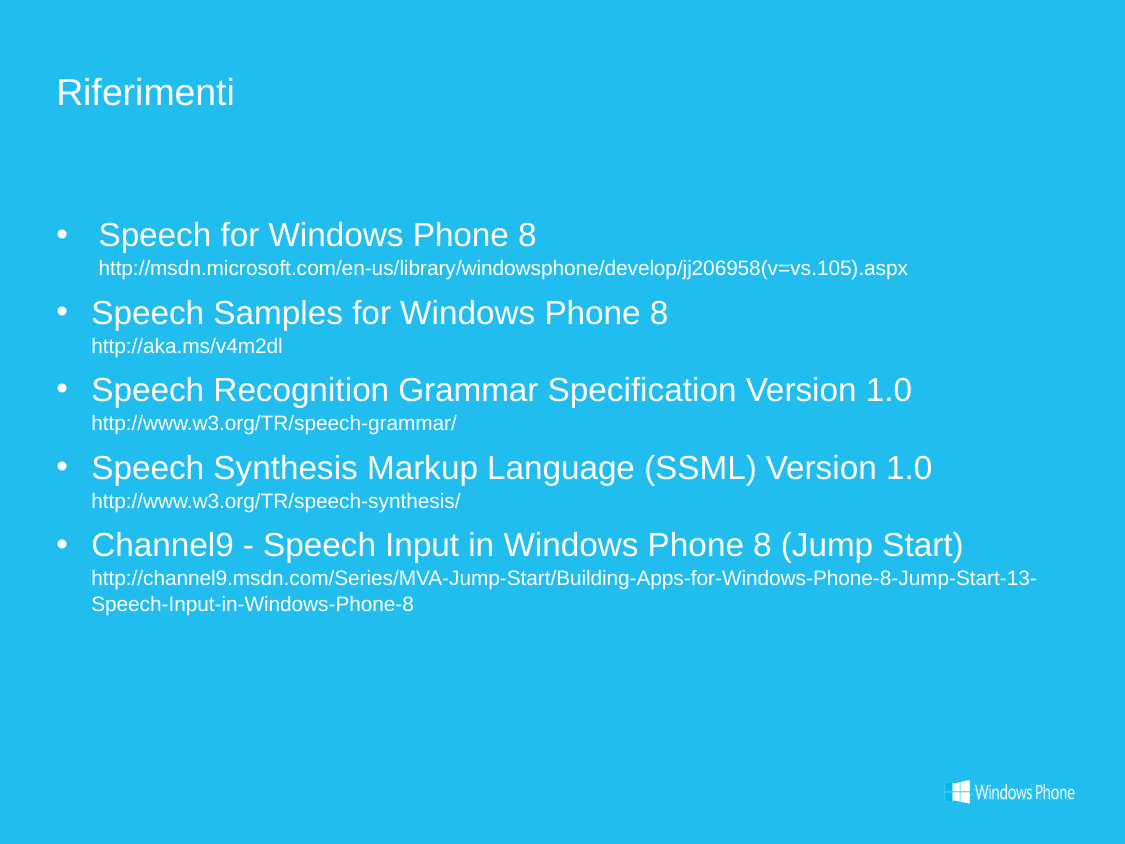

# Riferimenti

Speech for Windows Phone 8
http://msdn.microsoft.com/en-us/library/windowsphone/develop/jj206958(v=vs.105).aspx
Speech Samples for Windows Phone 8
http://aka.ms/v4m2dl
Speech Recognition Grammar Specification Version 1.0
http://www.w3.org/TR/speech-grammar/
Speech Synthesis Markup Language (SSML) Version 1.0
http://www.w3.org/TR/speech-synthesis/
Channel9 - Speech Input in Windows Phone 8 (Jump Start)
http://channel9.msdn.com/Series/MVA-Jump-Start/Building-Apps-for-Windows-Phone-8-Jump-Start-13-Speech-Input-in-Windows-Phone-8